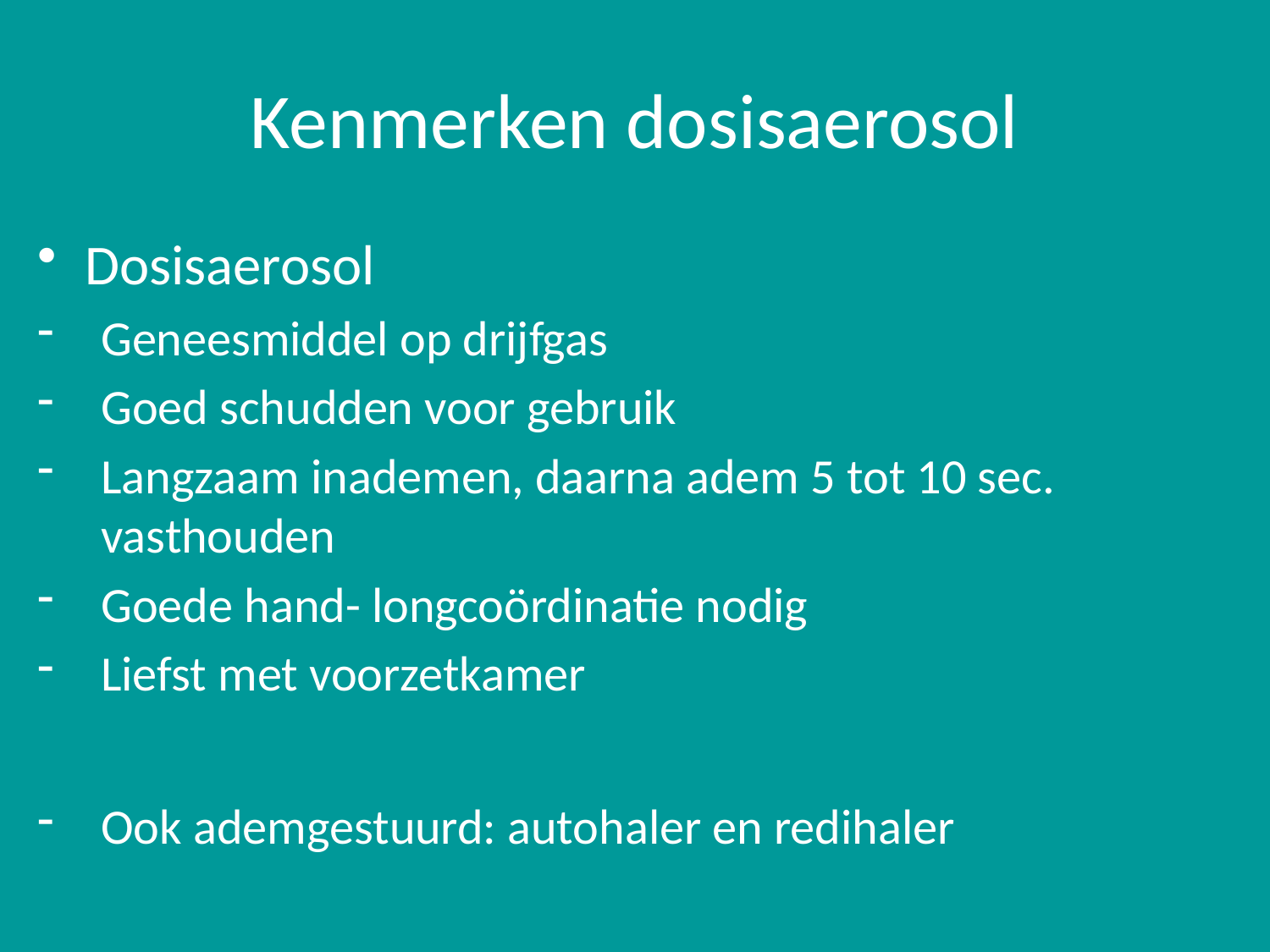

# Kenmerken dosisaerosol
Dosisaerosol
Geneesmiddel op drijfgas
Goed schudden voor gebruik
Langzaam inademen, daarna adem 5 tot 10 sec. vasthouden
Goede hand- longcoördinatie nodig
Liefst met voorzetkamer

Ook ademgestuurd: autohaler en redihaler